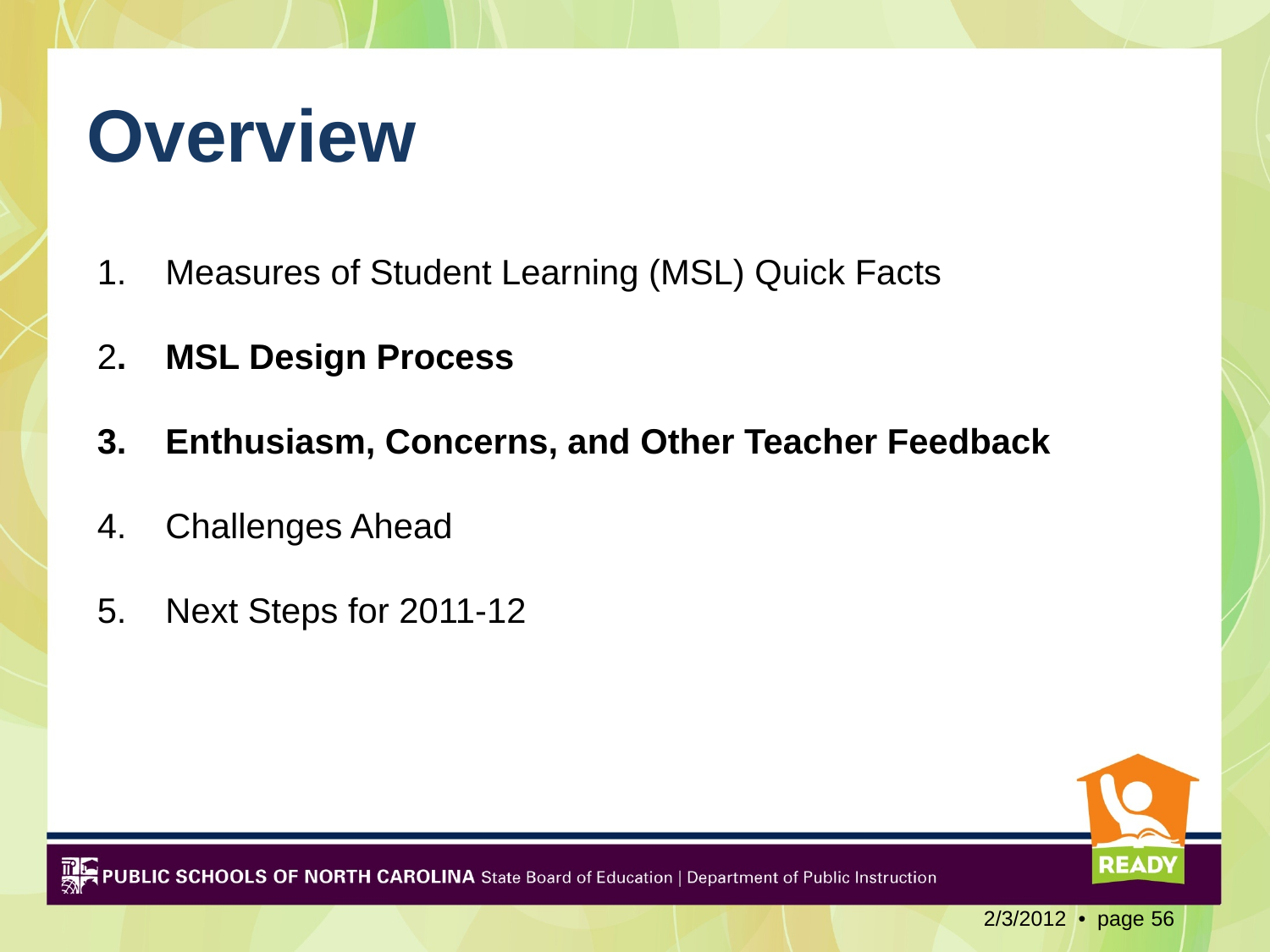

# Overview

1.    Measures of Student Learning (MSL) Quick Facts

2.    MSL Design Process

3.    Enthusiasm, Concerns, and Other Teacher Feedback

4.    Challenges Ahead

5.    Next Steps for 2011-12

2/3/2012  •  page 56